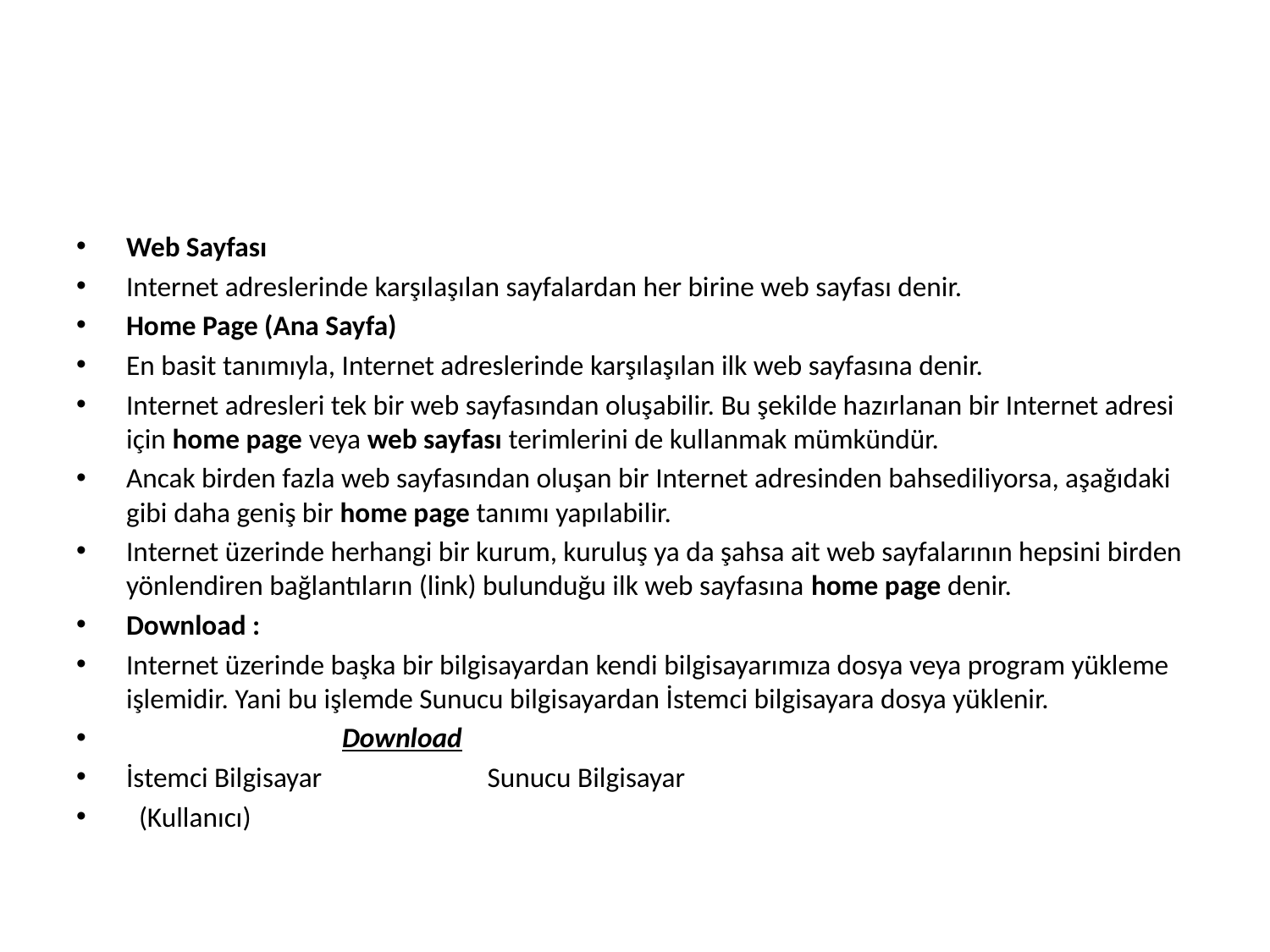

#
Web Sayfası
Internet adreslerinde karşılaşılan sayfalardan her birine web sayfası denir.
Home Page (Ana Sayfa)
En basit tanımıyla, Internet adreslerinde karşılaşılan ilk web sayfasına denir.
Internet adresleri tek bir web sayfasından oluşabilir. Bu şekilde hazırlanan bir Internet adresi için home page veya web sayfası terimlerini de kullanmak mümkündür.
Ancak birden fazla web sayfasından oluşan bir Internet adresinden bahsediliyorsa, aşağıdaki gibi daha geniş bir home page tanımı yapılabilir.
Internet üzerinde herhangi bir kurum, kuruluş ya da şahsa ait web sayfalarının hepsini birden yönlendiren bağlantıların (link) bulunduğu ilk web sayfasına home page denir.
Download :
Internet üzerinde başka bir bilgisayardan kendi bilgisayarımıza dosya veya program yükleme işlemidir. Yani bu işlemde Sunucu bilgisayardan İstemci bilgisayara dosya yüklenir.
                                  Download
İstemci Bilgisayar                          Sunucu Bilgisayar
  (Kullanıcı)